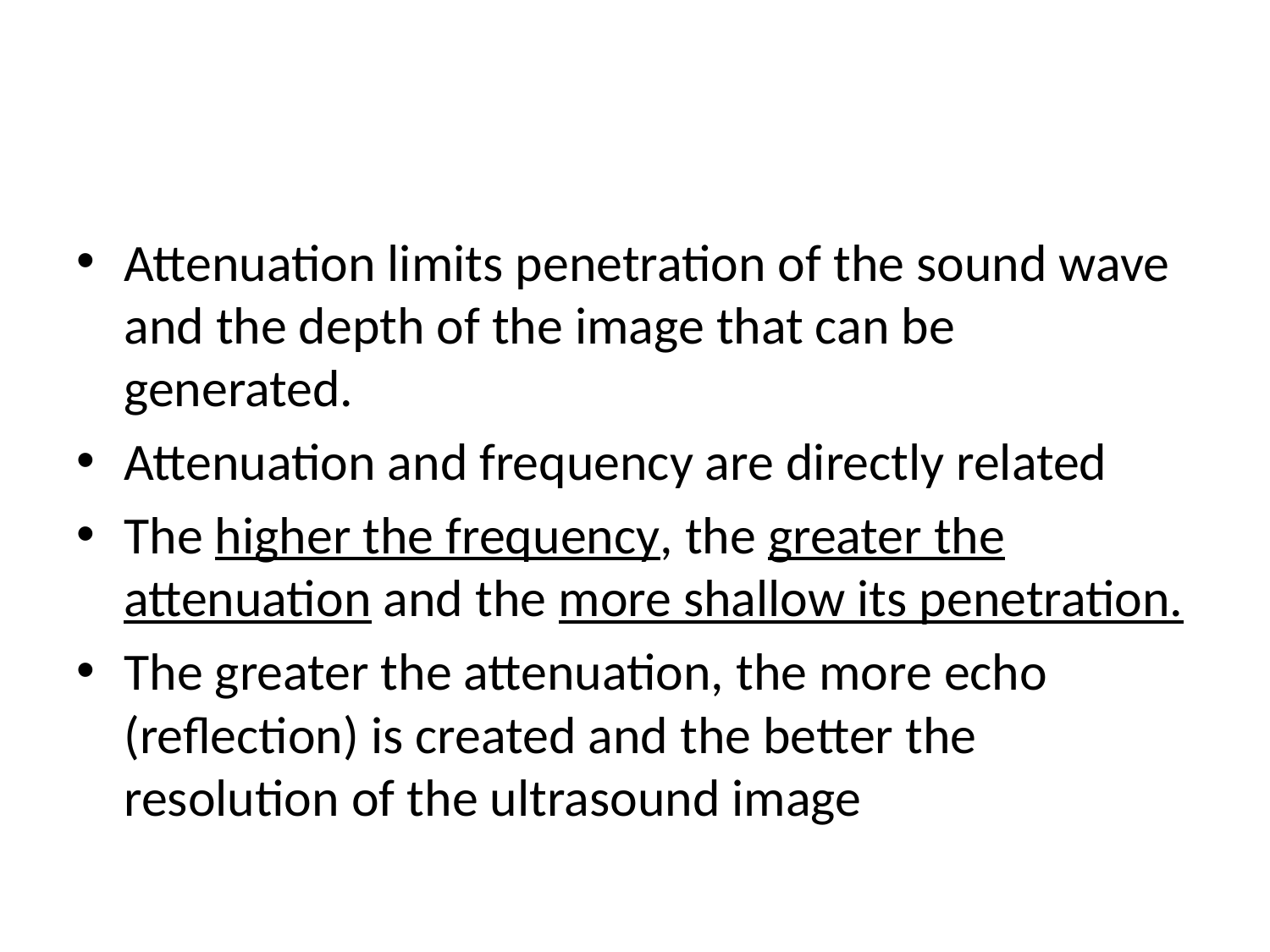

#
Attenuation limits penetration of the sound wave and the depth of the image that can be generated.
Attenuation and frequency are directly related
The higher the frequency, the greater the attenuation and the more shallow its penetration.
The greater the attenuation, the more echo (reflection) is created and the better the resolution of the ultrasound image